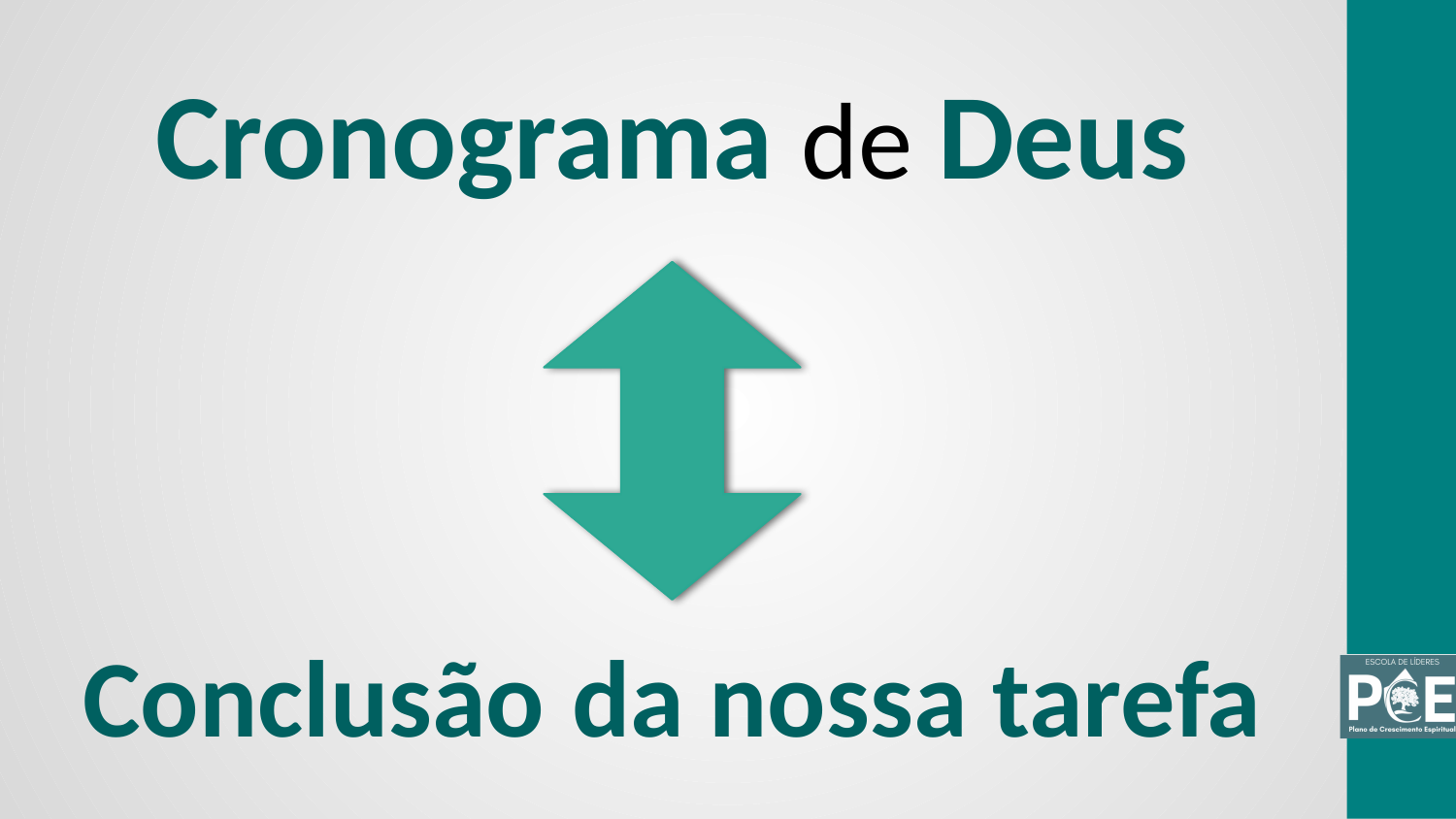

Cronograma de Deus

Conclusão da nossa tarefa